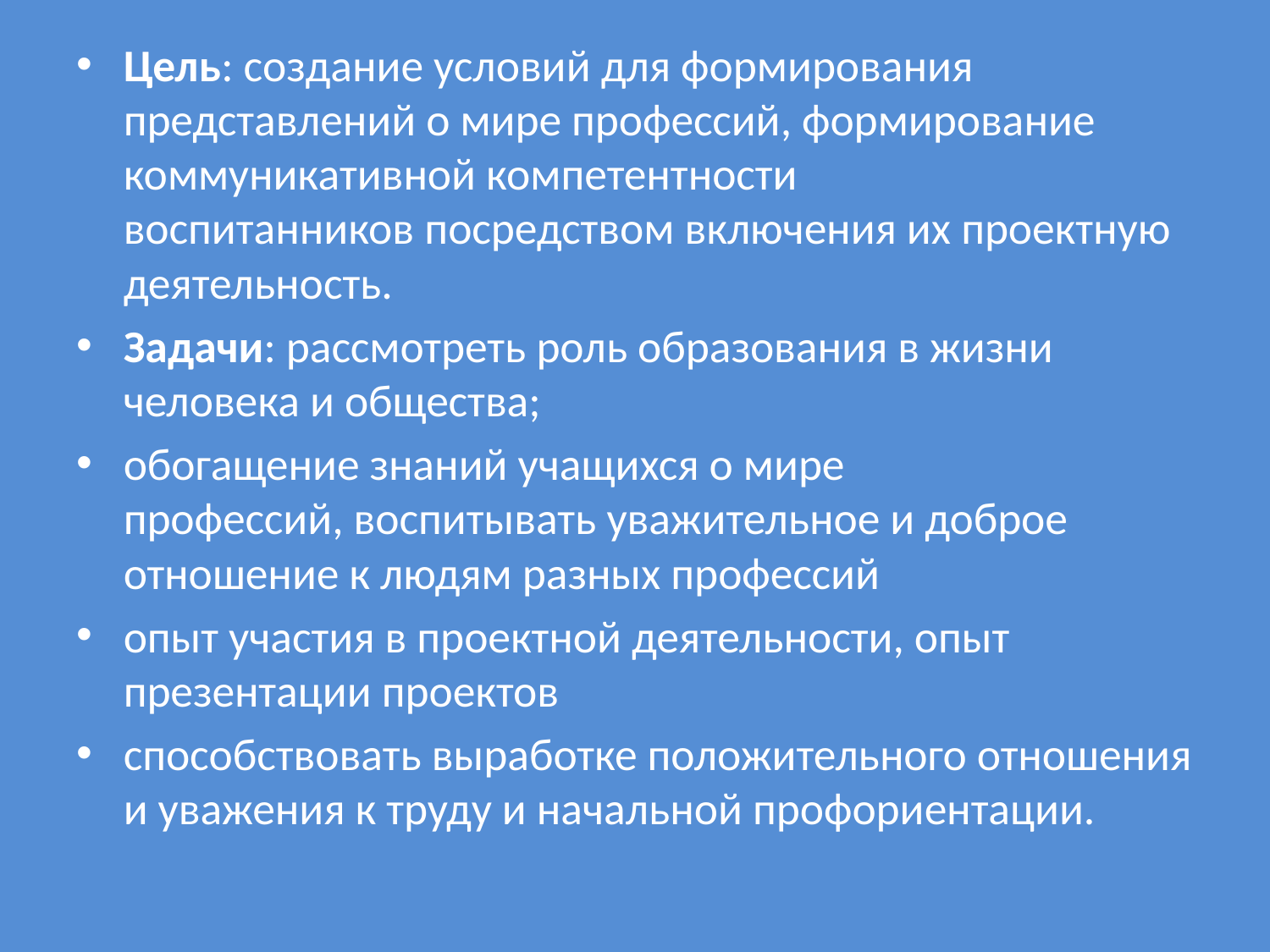

Цель: создание условий для формирования представлений о мире профессий, формирование коммуникативной компетентности воспитанников посредством включения их проектную деятельность.
Задачи: рассмотреть роль образования в жизни человека и общества;
обогащение знаний учащихся о мире профессий, воспитывать уважительное и доброе отношение к людям разных профессий
опыт участия в проектной деятельности, опыт презентации проектов
способствовать выработке положительного отношения и уважения к труду и начальной профориентации.

#